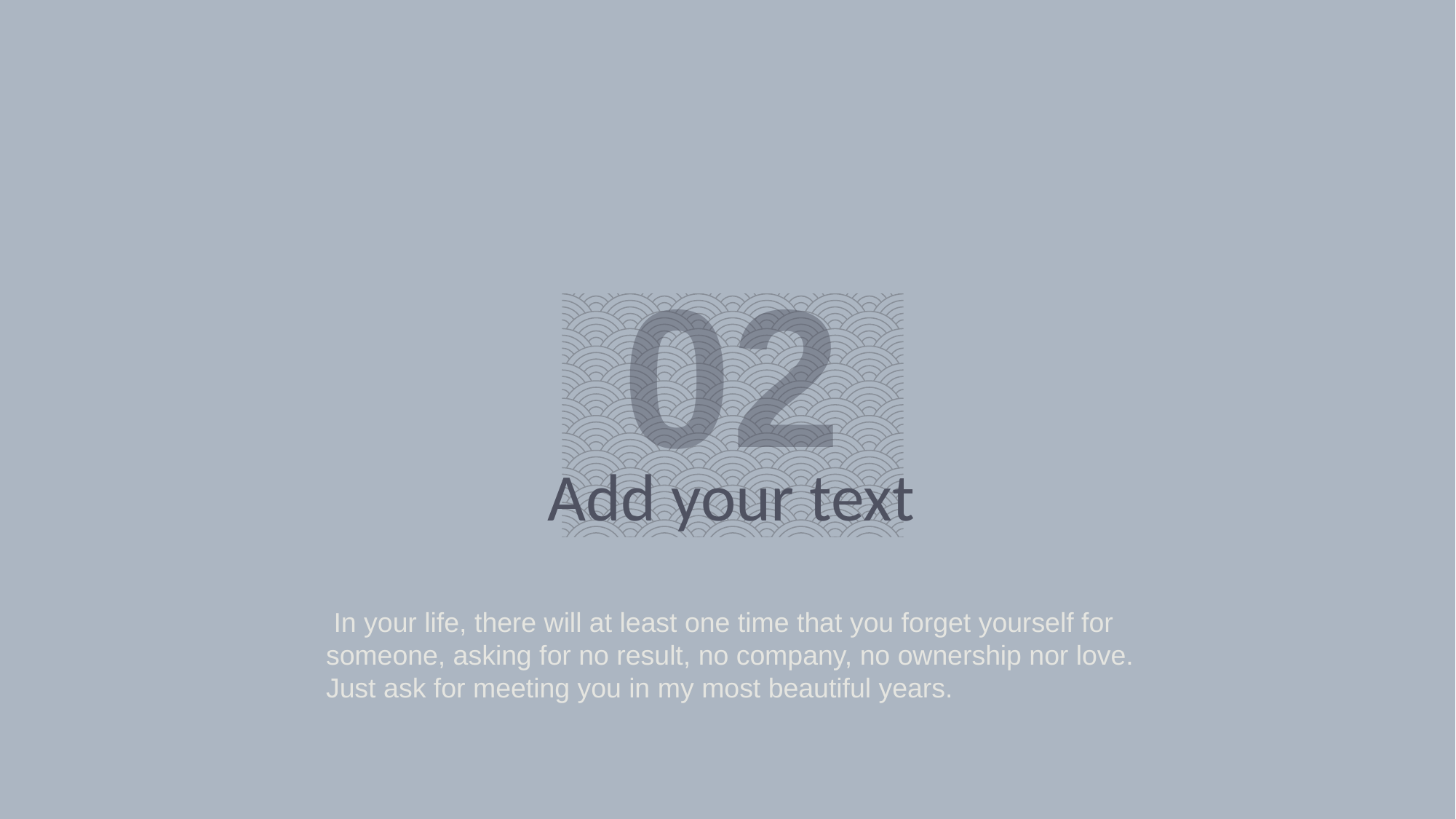

02
Add your text
 In your life, there will at least one time that you forget yourself for someone, asking for no result, no company, no ownership nor love. Just ask for meeting you in my most beautiful years.